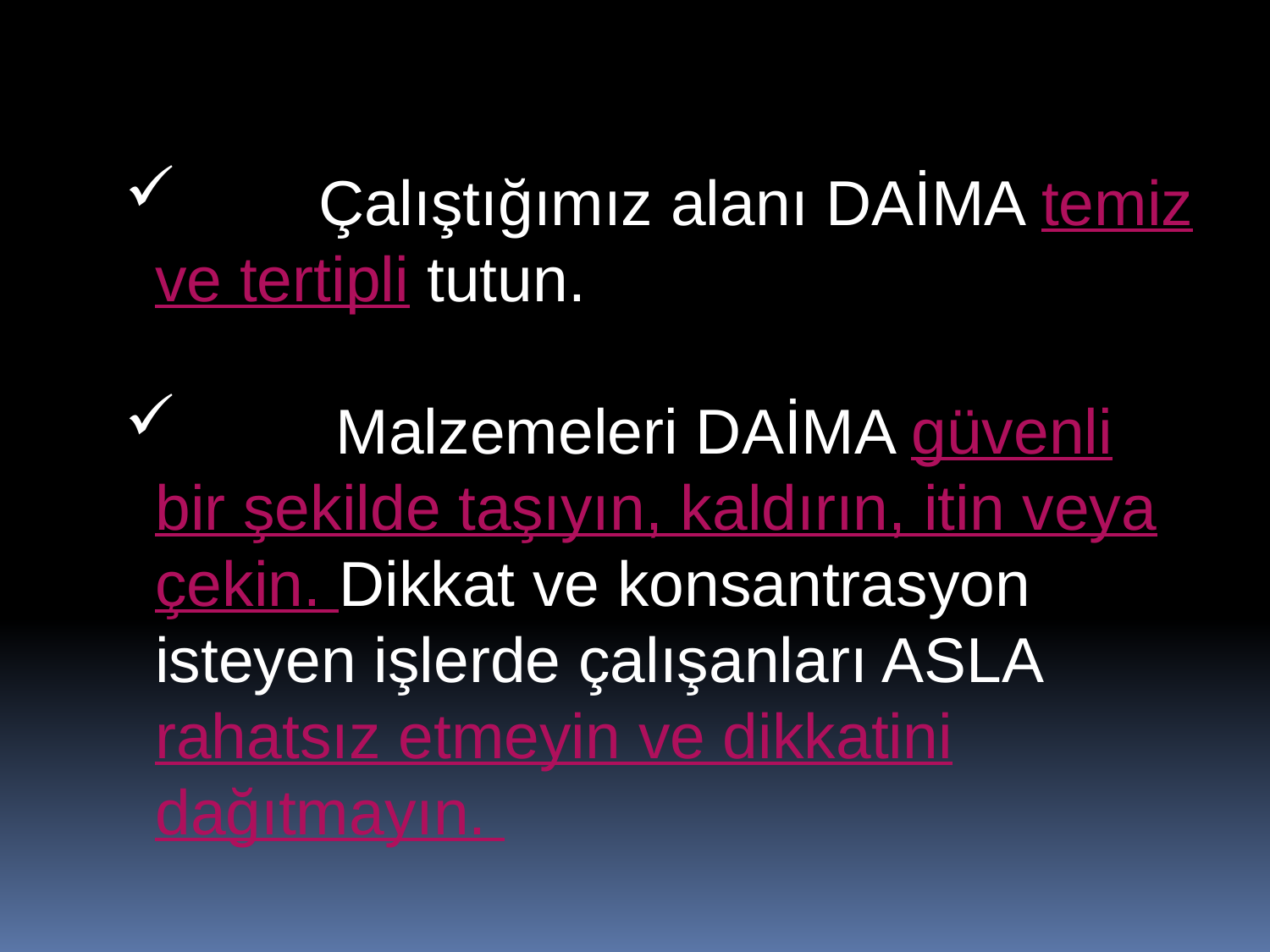

Çalıştığımız alanı DAİMA temiz ve tertipli tutun.

         Malzemeleri DAİMA güvenli bir şekilde taşıyın, kaldırın, itin veya çekin. Dikkat ve konsantrasyon isteyen işlerde çalışanları ASLA rahatsız etmeyin ve dikkatini dağıtmayın.